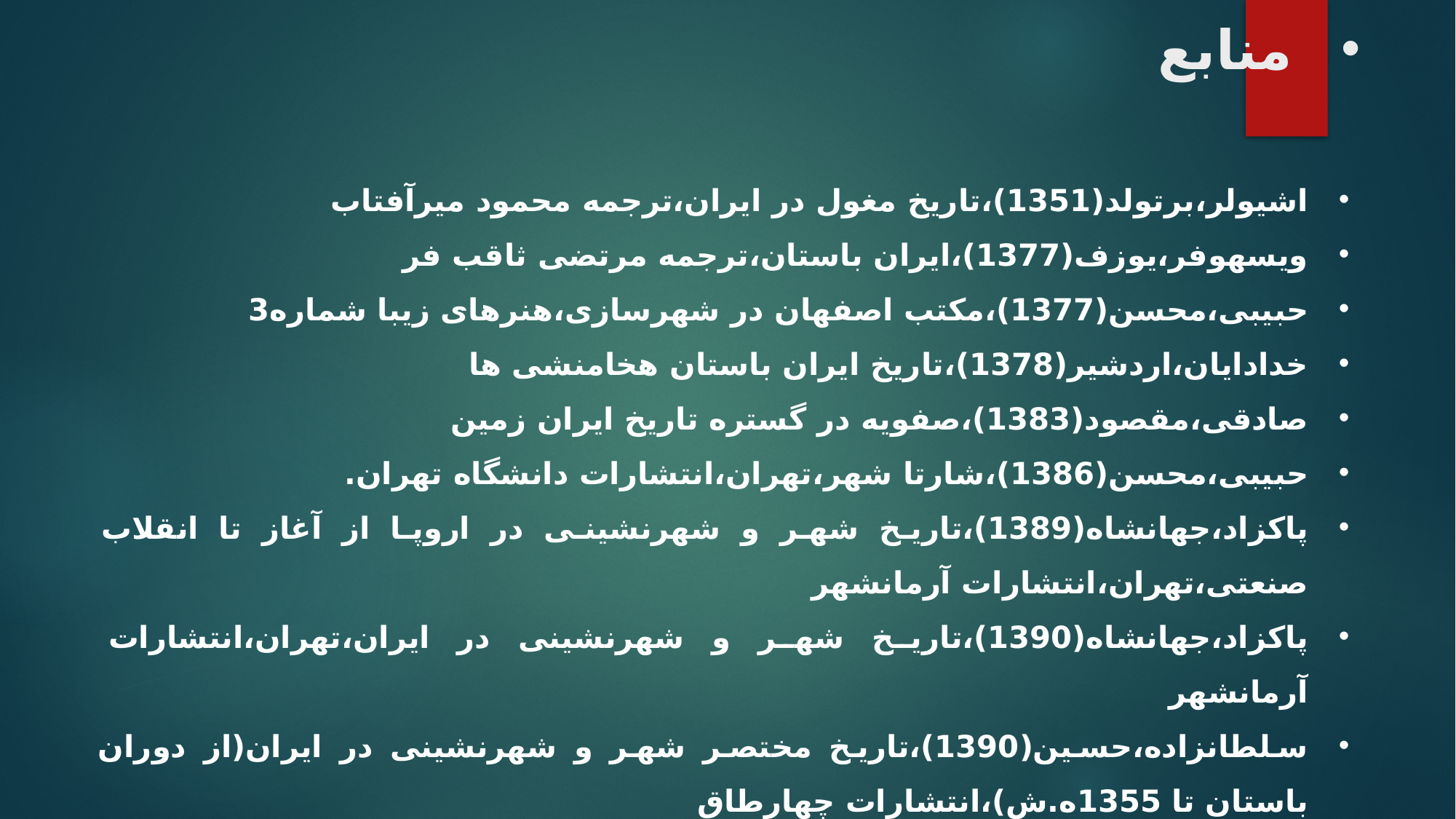

# منابع
اشیولر،برتولد(1351)،تاریخ مغول در ایران،ترجمه محمود میرآفتاب
ویسهوفر،یوزف(1377)،ایران باستان،ترجمه مرتضی ثاقب فر
حبیبی،محسن(1377)،مکتب اصفهان در شهرسازی،هنرهای زیبا شماره3
خدادایان،اردشیر(1378)،تاریخ ایران باستان هخامنشی ها
صادقی،مقصود(1383)،صفویه در گستره تاریخ ایران زمین
حبیبی،محسن(1386)،شارتا شهر،تهران،انتشارات دانشگاه تهران.
پاکزاد،جهانشاه(1389)،تاریخ شهر و شهرنشینی در اروپا از آغاز تا انقلاب صنعتی،تهران،انتشارات آرمانشهر
پاکزاد،جهانشاه(1390)،تاریخ شهر و شهرنشینی در ایران،تهران،انتشارات آرمانشهر
سلطانزاده،حسین(1390)،تاریخ مختصر شهر و شهرنشینی در ایران(از دوران باستان تا 1355ه.ش)،انتشارات چهارطاق
شیری،الهام و مهدی سعیدی(1392)،مقایسه مکتب شهرسازی اصفهان با رنسانس اروپا،دومین همایش ملی معماری و شهرسازی اسلامی